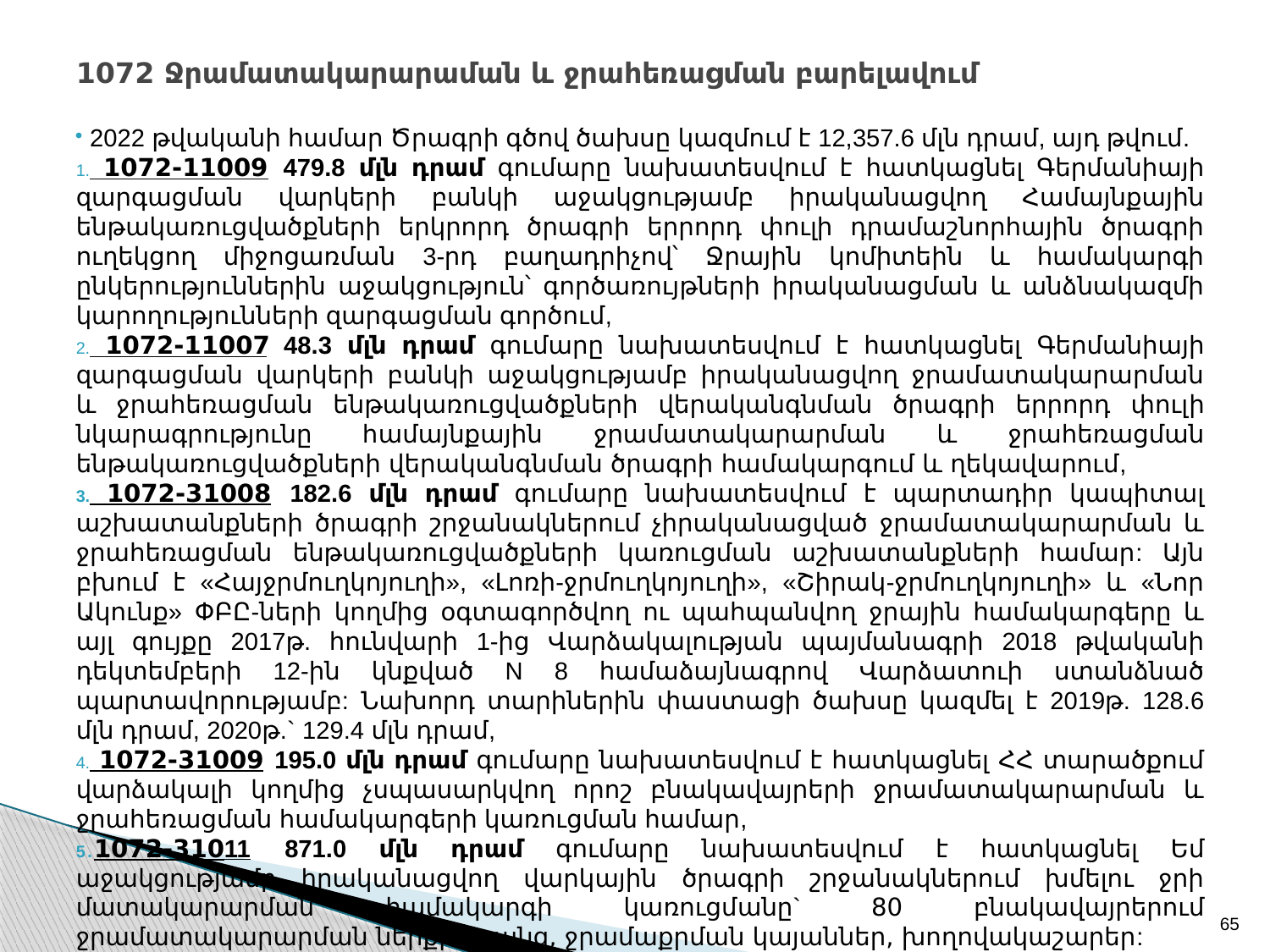

# 1072 Ջրամատակարարաման և ջրահեռացման բարելավում
 2022 թվականի համար Ծրագրի գծով ծախսը կազմում է 12,357.6 մլն դրամ, այդ թվում.
 1072-11009 479.8 մլն դրամ գումարը նախատեսվում է հատկացնել Գերմանիայի զարգացման վարկերի բանկի աջակցությամբ իրականացվող Համայնքային ենթակառուցվածքների երկրորդ ծրագրի երրորդ փուլի դրամաշնորհային ծրագրի ուղեկցող միջոցառման 3-րդ բաղադրիչով՝ Ջրային կոմիտեին և համակարգի ընկերություններին աջակցություն՝ գործառույթների իրականացման և անձնակազմի կարողությունների զարգացման գործում,
 1072-11007 48.3 մլն դրամ գումարը նախատեսվում է հատկացնել Գերմանիայի զարգացման վարկերի բանկի աջակցությամբ իրականացվող ջրամատակարարման և ջրահեռացման ենթակառուցվածքների վերականգնման ծրագրի երրորդ փուլի նկարագրությունը համայնքային ջրամատակարարման և ջրահեռացման ենթակառուցվածքների վերականգնման ծրագրի համակարգում և ղեկավարում,
 1072-31008 182.6 մլն դրամ գումարը նախատեսվում է պարտադիր կապիտալ աշխատանքների ծրագրի շրջանակներում չիրականացված ջրամատակարարման և ջրահեռացման ենթակառուցվածքների կառուցման աշխատանքների համար: Այն բխում է «Հայջրմուղկոյուղի», «Լոռի-ջրմուղկոյուղի», «Շիրակ-ջրմուղկոյուղի» և «Նոր Ակունք» ՓԲԸ-ների կողմից օգտագործվող ու պահպանվող ջրային համակարգերը և այլ գույքը 2017թ. հունվարի 1-ից Վարձակալության պայմանագրի 2018 թվականի դեկտեմբերի 12-ին կնքված N 8 համաձայնագրով Վարձատուի ստանձնած պարտավորությամբ: Նախորդ տարիներին փաստացի ծախսը կազմել է 2019թ. 128.6 մլն դրամ, 2020թ.` 129.4 մլն դրամ,
 1072-31009 195.0 մլն դրամ գումարը նախատեսվում է հատկացնել ՀՀ տարածքում վարձակալի կողմից չսպասարկվող որոշ բնակավայրերի ջրամատակարարման և ջրահեռացման համակարգերի կառուցման համար,
1072-31011 871.0 մլն դրամ գումարը նախատեսվում է հատկացնել Եմ աջակցությամբ իրականացվող վարկային ծրագրի շրջանակներում խմելու ջրի մատակարարման համակարգի կառուցմանը` 80 բնակավայրերում ջրամատակարարման ներքին ցանց, ջրամաքրման կայաններ, խողովակաշարեր:

65